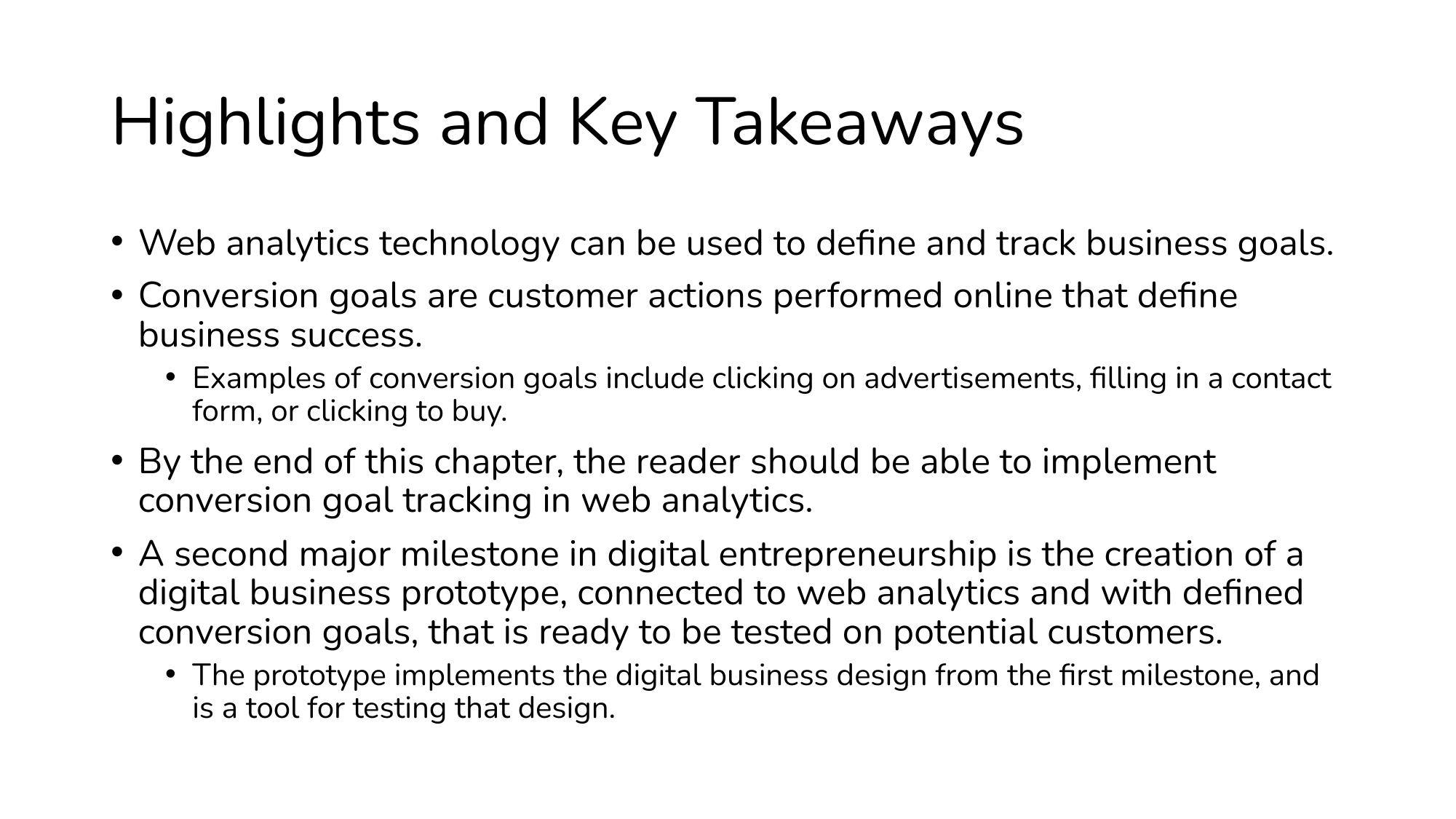

# Highlights and Key Takeaways
Web analytics technology can be used to define and track business goals.
Conversion goals are customer actions performed online that define business success.
Examples of conversion goals include clicking on advertisements, filling in a contact form, or clicking to buy.
By the end of this chapter, the reader should be able to implement conversion goal tracking in web analytics.
A second major milestone in digital entrepreneurship is the creation of a digital business prototype, connected to web analytics and with defined conversion goals, that is ready to be tested on potential customers.
The prototype implements the digital business design from the first milestone, and is a tool for testing that design.